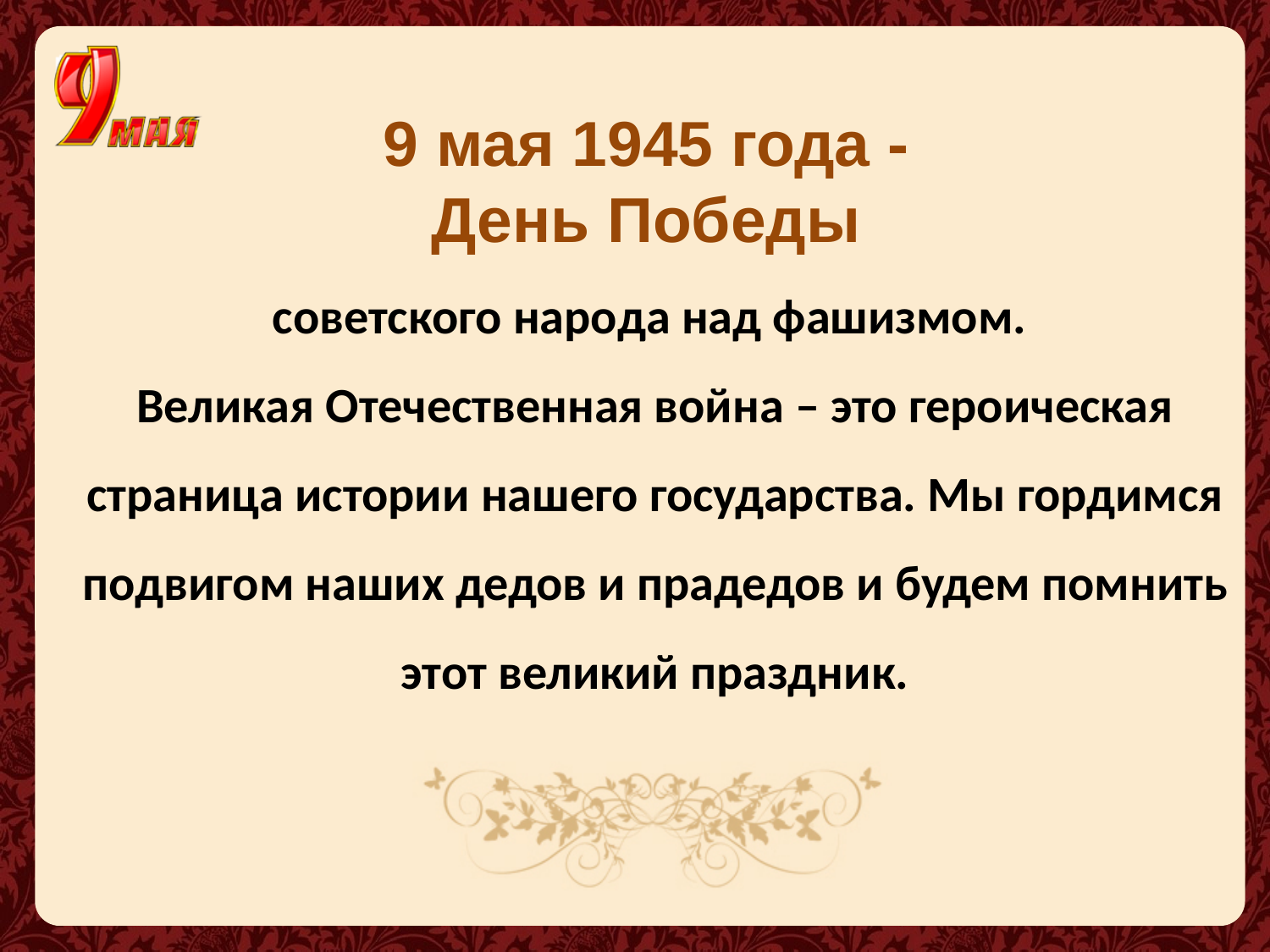

9 мая 1945 года -
День Победы
советского народа над фашизмом.
Великая Отечественная война – это героическая страница истории нашего государства. Мы гордимся подвигом наших дедов и прадедов и будем помнить этот великий праздник.